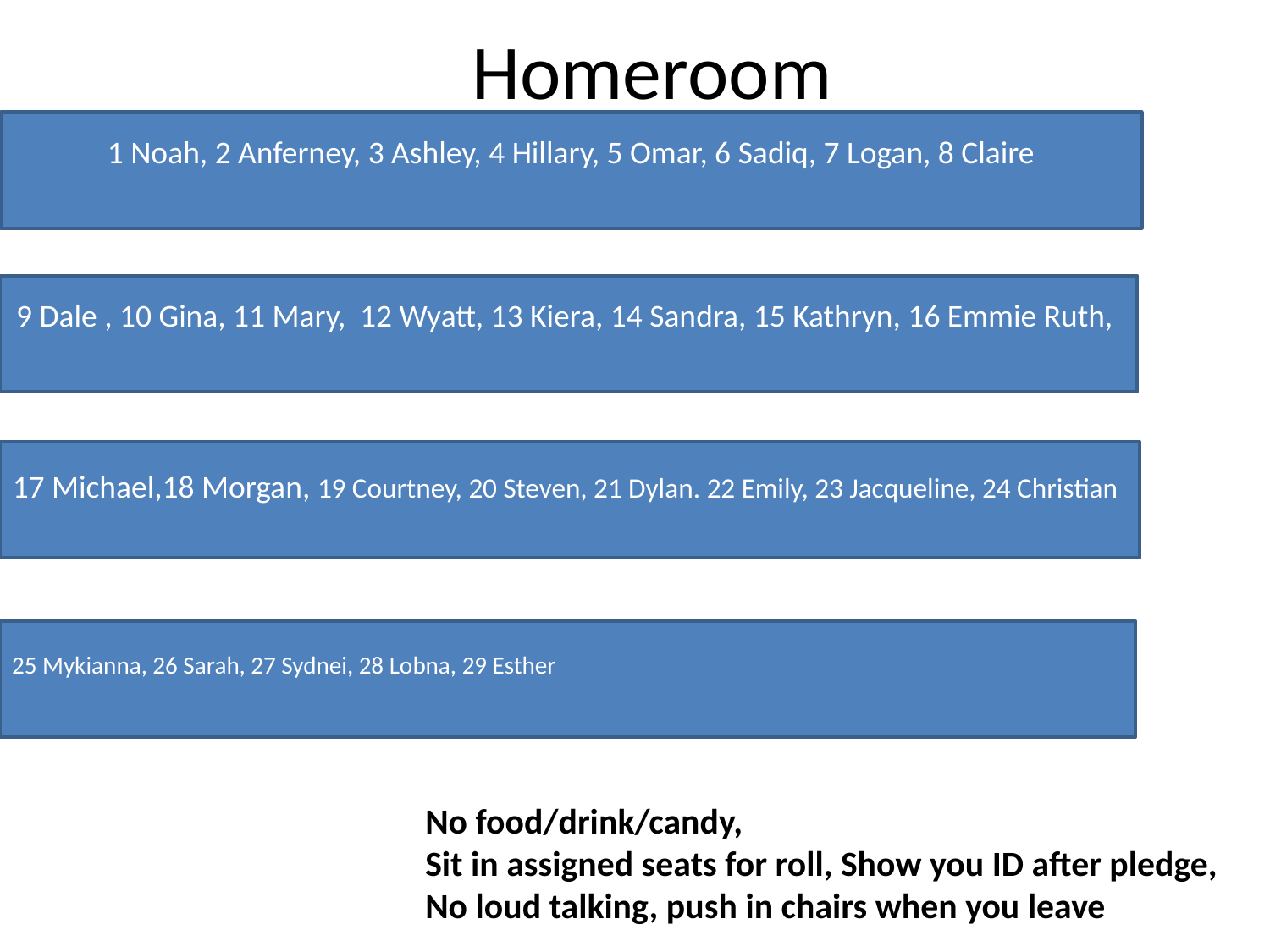

# Homeroom

1 Noah, 2 Anferney, 3 Ashley, 4 Hillary, 5 Omar, 6 Sadiq, 7 Logan, 8 Claire

9 Dale , 10 Gina, 11 Mary,  12 Wyatt, 13 Kiera, 14 Sandra, 15 Kathryn, 16 Emmie Ruth,

17 Michael,18 Morgan, 19 Courtney, 20 Steven, 21 Dylan. 22 Emily, 23 Jacqueline, 24 Christian

25 Mykianna, 26 Sarah, 27 Sydnei, 28 Lobna, 29 Esther

No food/drink/candy,
Sit in assigned seats for roll, Show you ID after pledge,  No loud talking, push in chairs when you leave